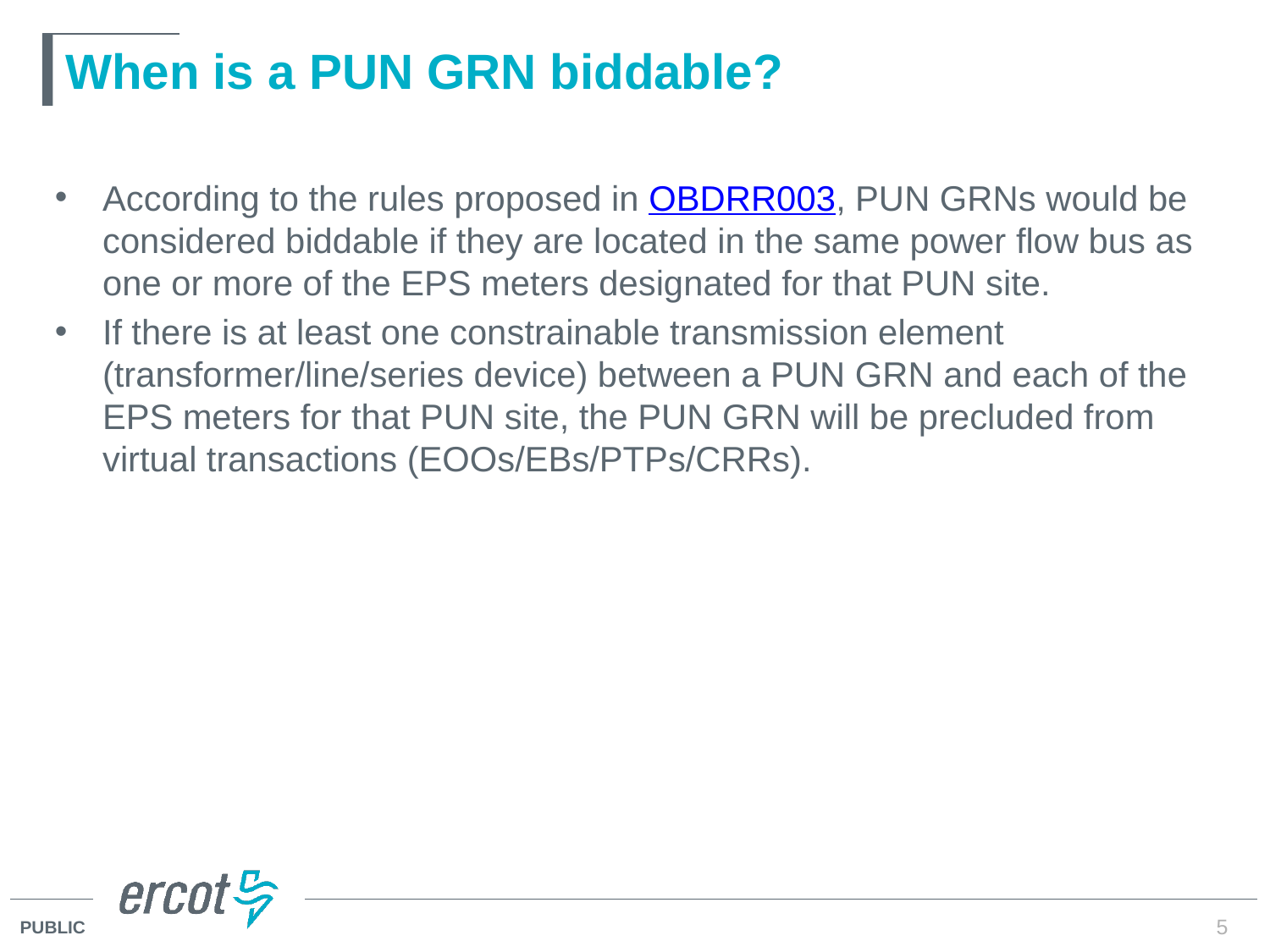

# When is a PUN GRN biddable?
According to the rules proposed in OBDRR003, PUN GRNs would be considered biddable if they are located in the same power flow bus as one or more of the EPS meters designated for that PUN site.
If there is at least one constrainable transmission element (transformer/line/series device) between a PUN GRN and each of the EPS meters for that PUN site, the PUN GRN will be precluded from virtual transactions (EOOs/EBs/PTPs/CRRs).

5